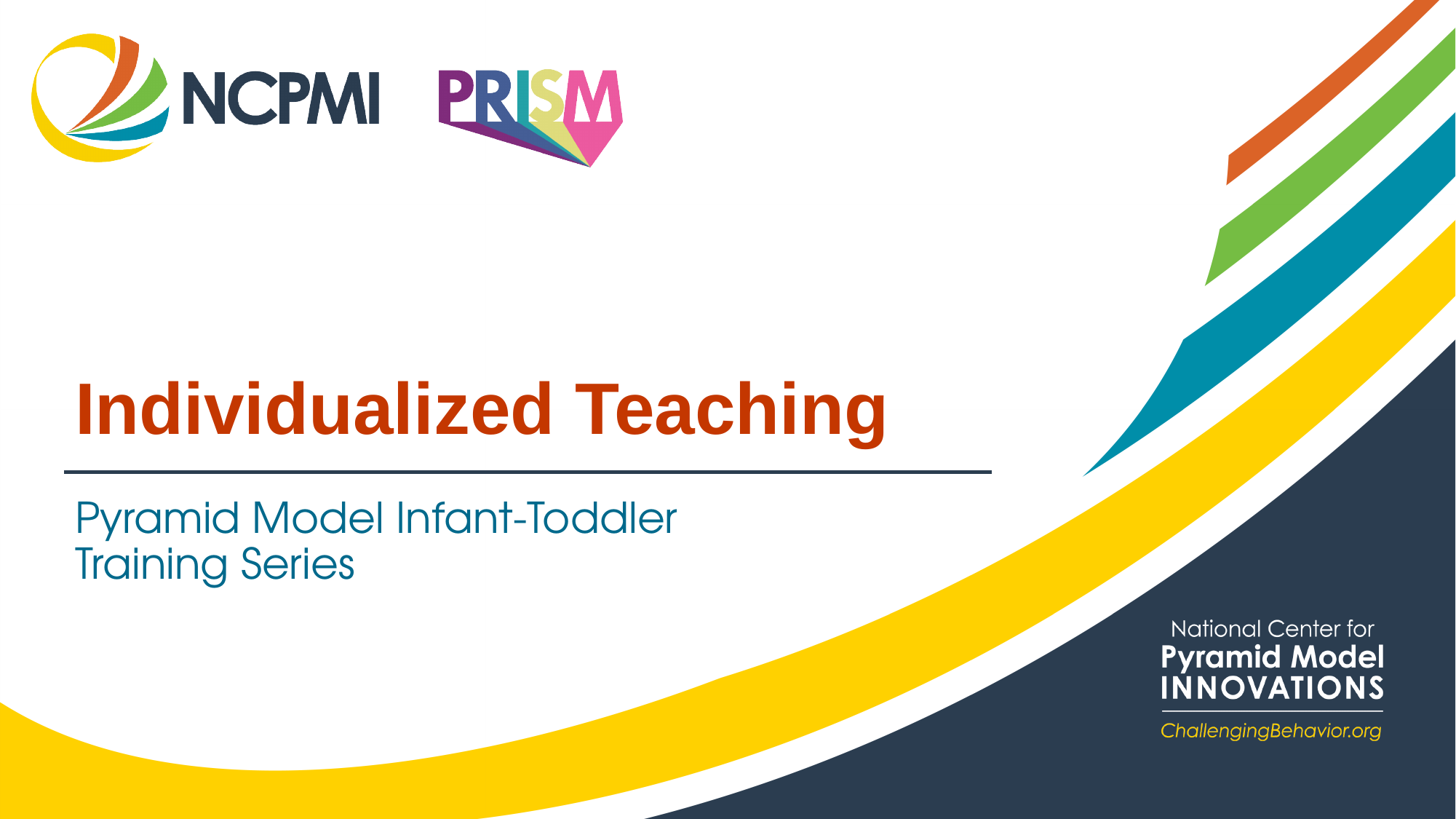

Individualized Teaching
# Pyramid Model Infant-Toddler Training Series